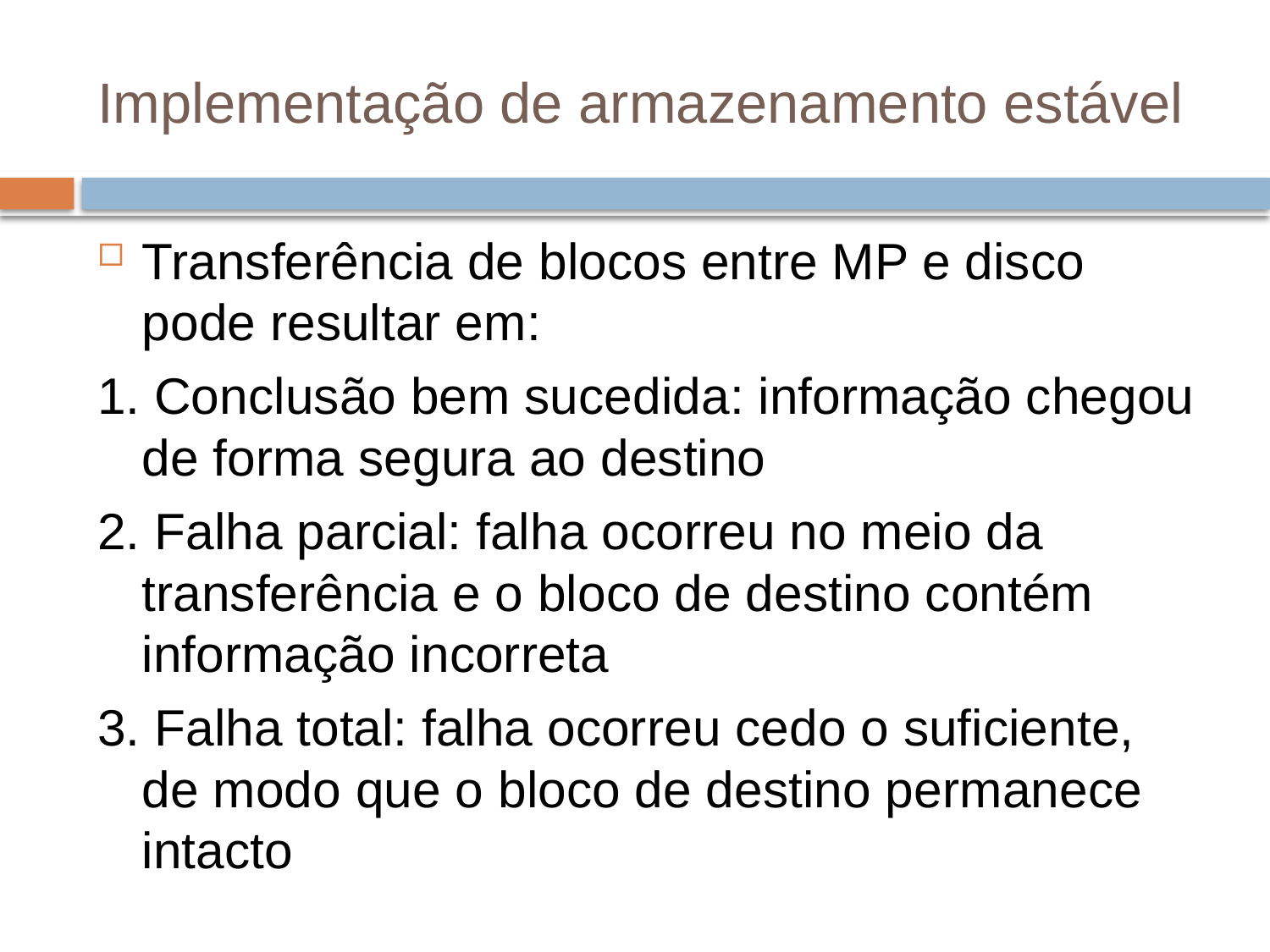

# Implementação de armazenamento estável
Transferência de blocos entre MP e disco pode resultar em:
1. Conclusão bem sucedida: informação chegou de forma segura ao destino
2. Falha parcial: falha ocorreu no meio da transferência e o bloco de destino contém informação incorreta
3. Falha total: falha ocorreu cedo o suficiente, de modo que o bloco de destino permanece intacto